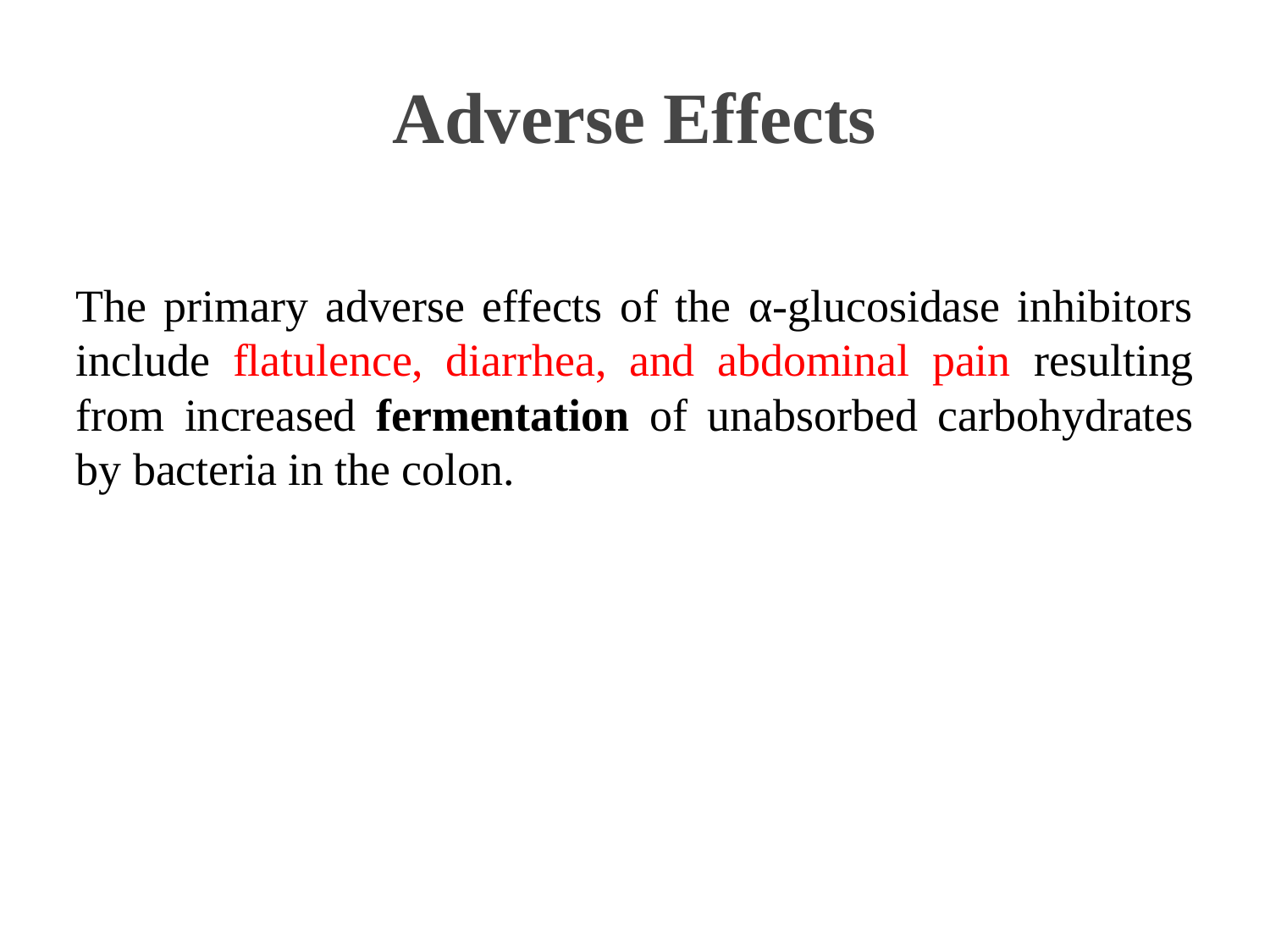

# Adverse Effects

The primary adverse effects of the α-glucosidase inhibitors include flatulence, diarrhea, and abdominal pain resulting from increased fermentation of unabsorbed carbohydrates by bacteria in the colon.